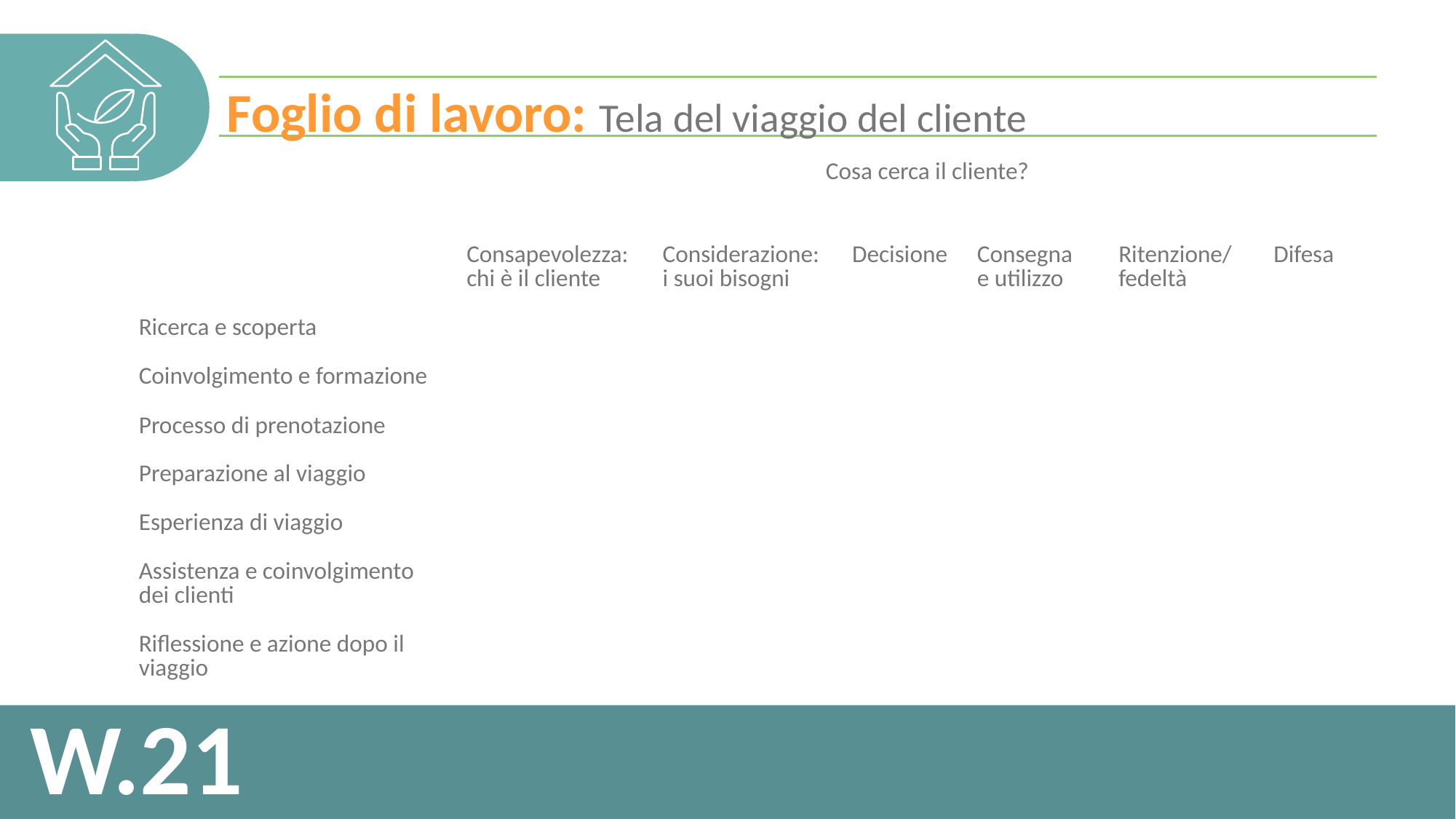

Foglio di lavoro: Tela del viaggio del cliente

|  | Cosa cerca il cliente? |  |  |  |  |  |
| --- | --- | --- | --- | --- | --- | --- |
|  |  |  |  |  |  |  |
|  | Consapevolezza: chi è il cliente | Considerazione: i suoi bisogni | Decisione | Consegna e utilizzo | Ritenzione/ fedeltà | Difesa |
| Ricerca e scoperta |  |  |  |  |  |  |
| Coinvolgimento e formazione |  |  |  |  |  |  |
| Processo di prenotazione |  |  |  |  |  |  |
| Preparazione al viaggio |  |  |  |  |  |  |
| Esperienza di viaggio |  |  |  |  |  |  |
| Assistenza e coinvolgimento dei clienti |  |  |  |  |  |  |
| Riflessione e azione dopo il viaggio |  |  |  |  |  |  |

W.21
3